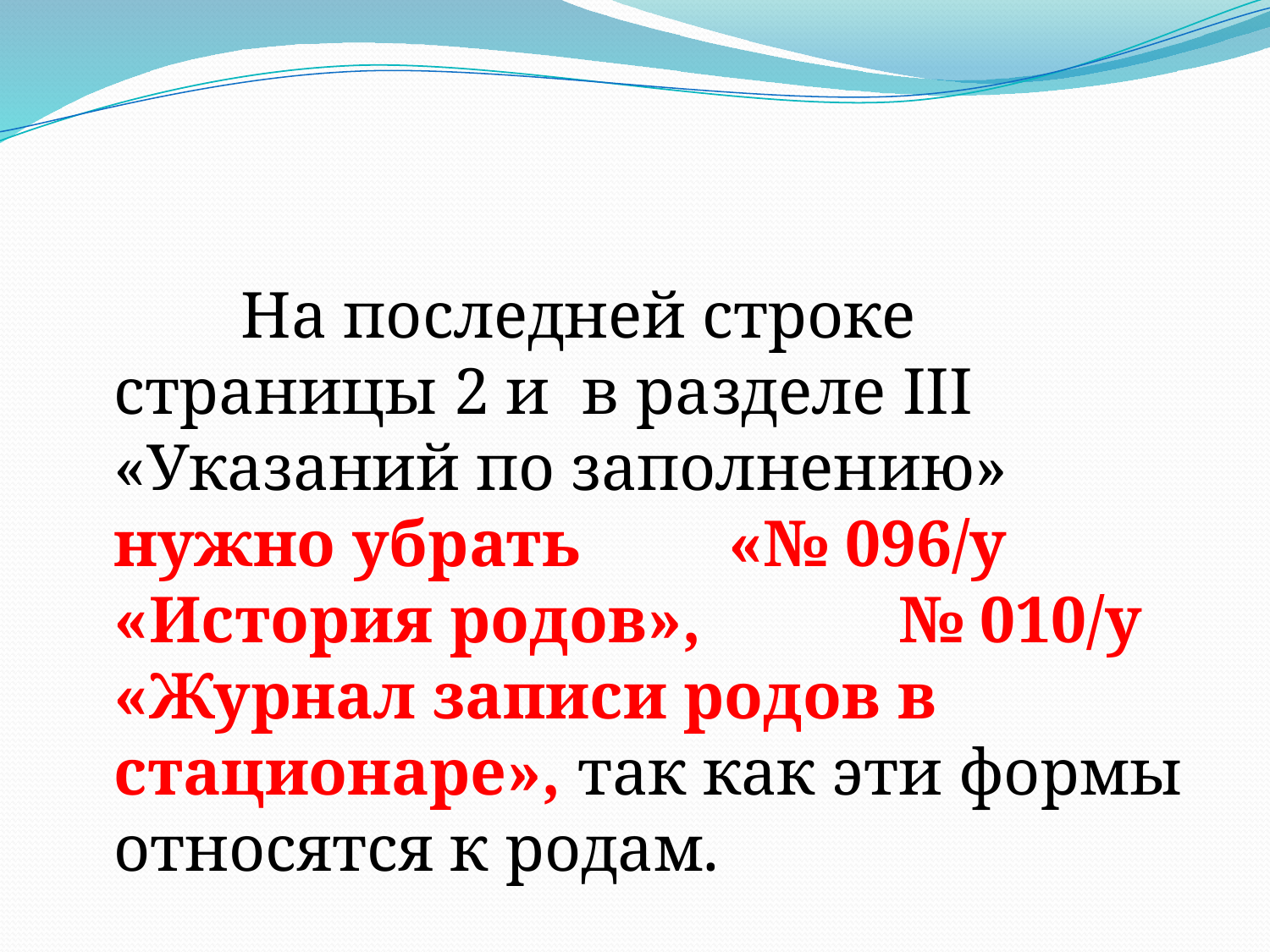

#
		На последней строке страницы 2 и  в разделе III «Указаний по заполнению»  нужно убрать         «№ 096/у «История родов»,            № 010/у   «Журнал записи родов в стационаре», так как эти формы относятся к родам.